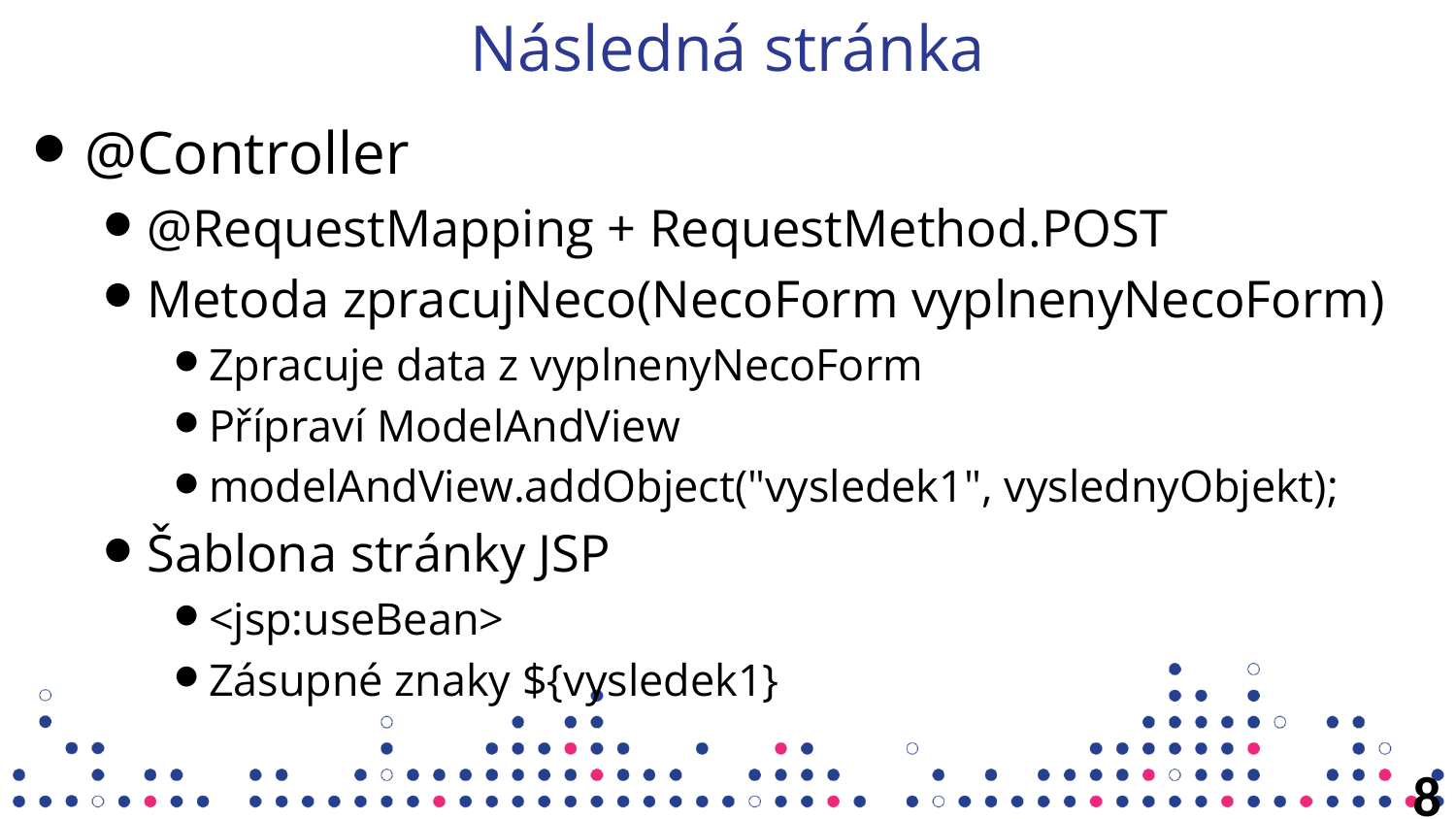

# Následná stránka
@Controller
@RequestMapping + RequestMethod.POST
Metoda zpracujNeco(NecoForm vyplnenyNecoForm)
Zpracuje data z vyplnenyNecoForm
Přípraví ModelAndView
modelAndView.addObject("vysledek1", vyslednyObjekt);
Šablona stránky JSP
<jsp:useBean>
Zásupné znaky ${vysledek1}
8